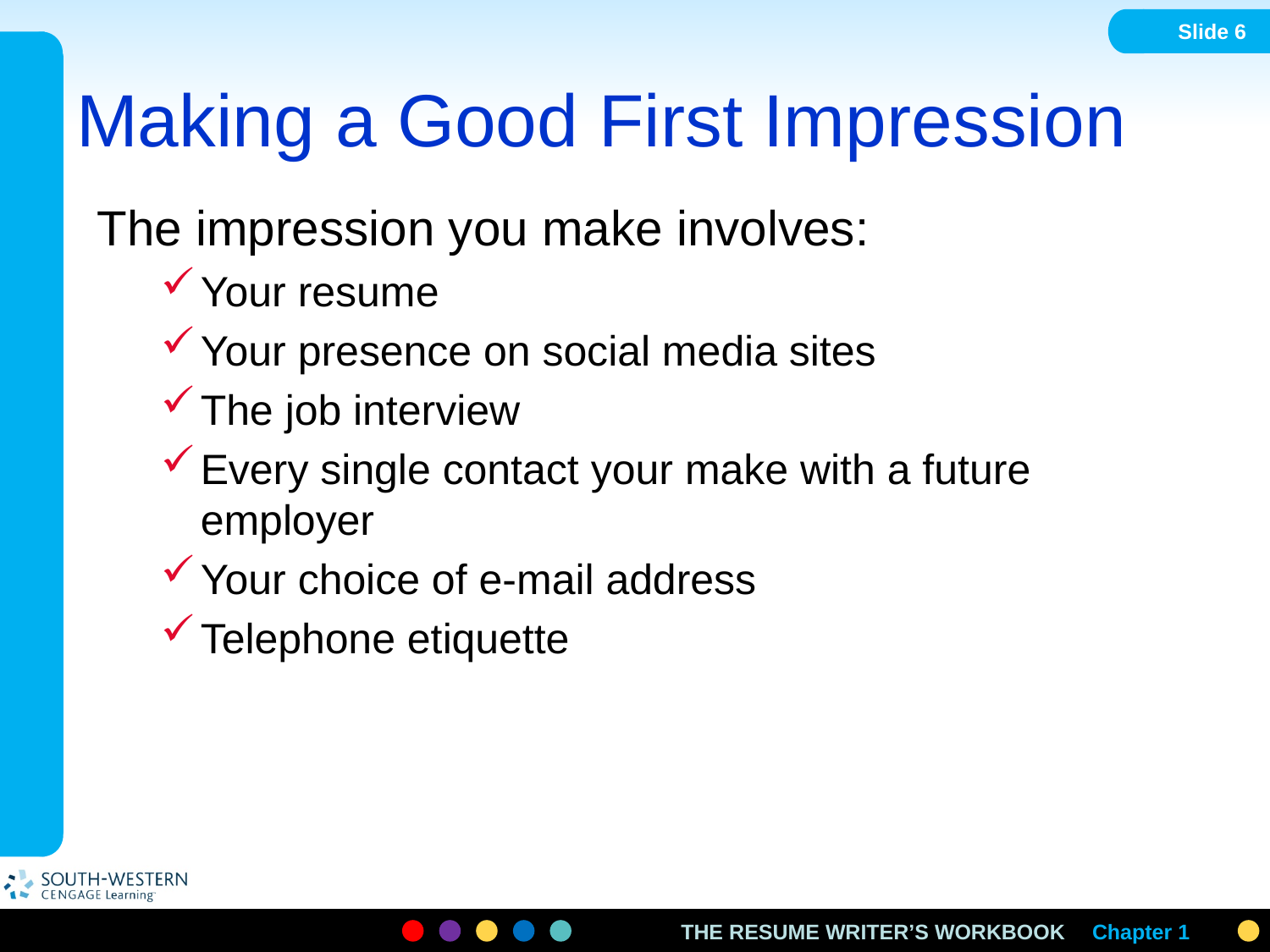

Slide 6
# Making a Good First Impression
The impression you make involves:
Your resume
Your presence on social media sites
The job interview
Every single contact your make with a future employer
Your choice of e-mail address
Telephone etiquette

Chapter 1